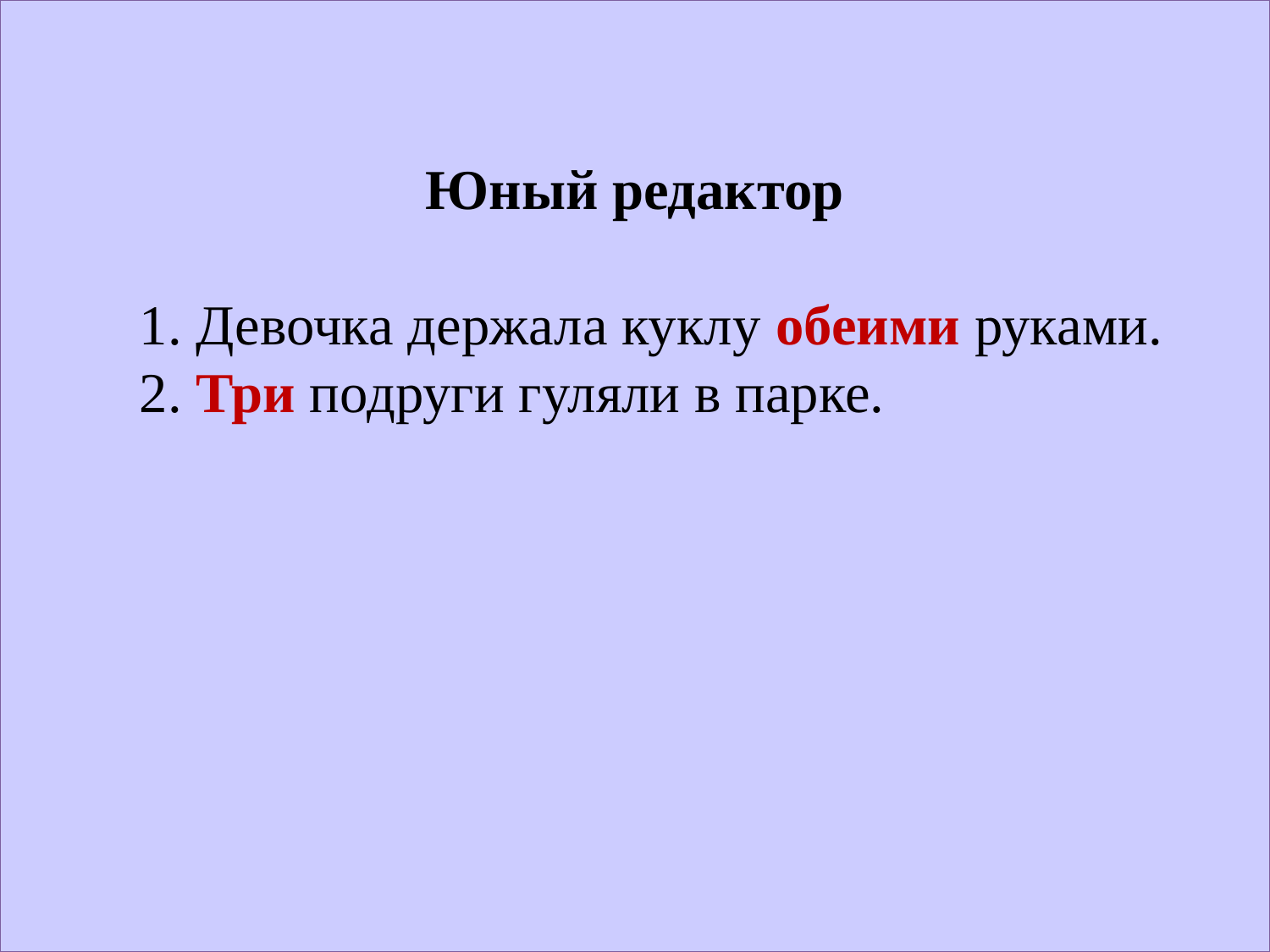

Юный редактор

	1. Девочка держала куклу обеими руками.
	2. Три подруги гуляли в парке.